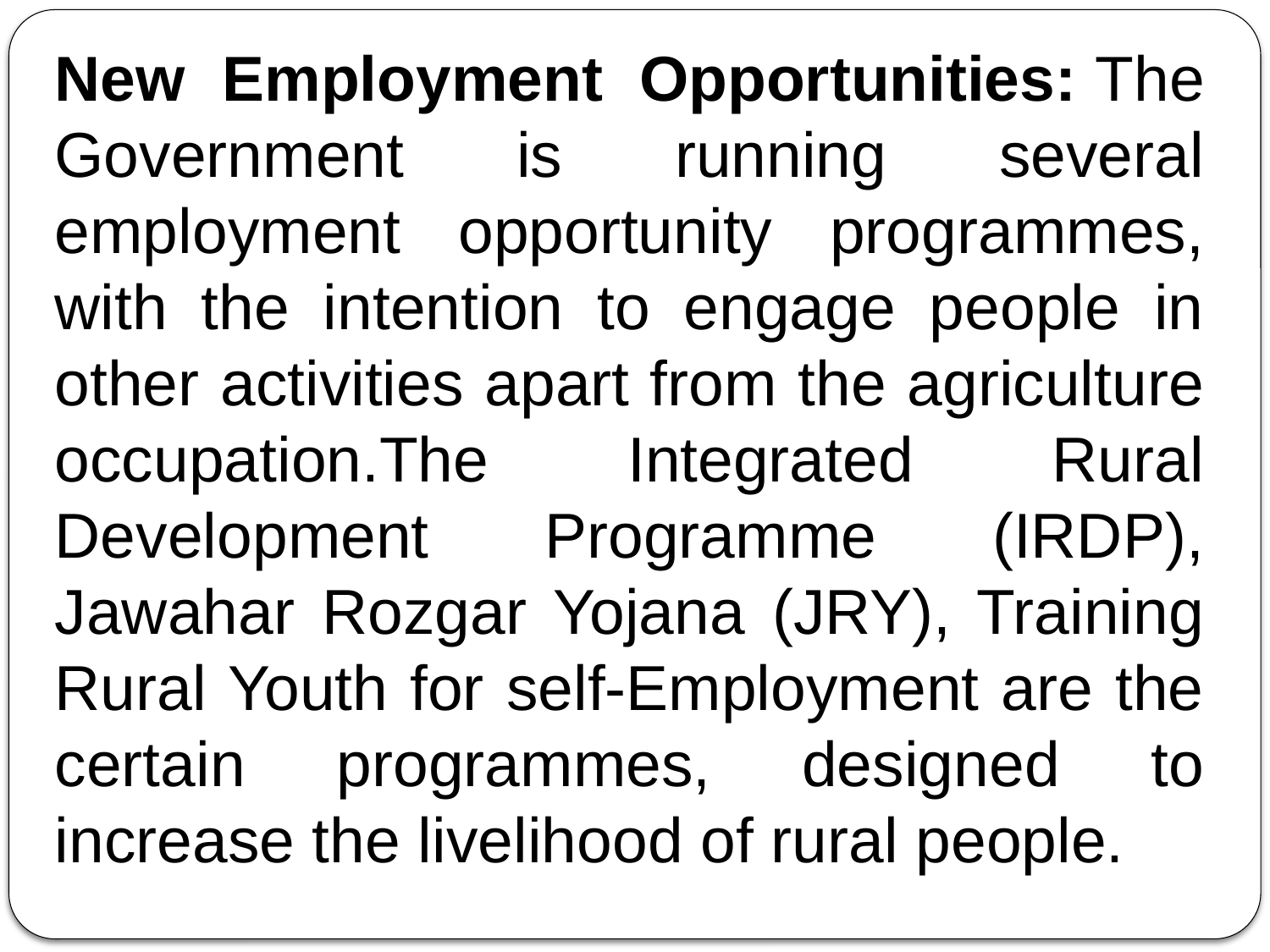

New Employment Opportunities: The Government is running several employment opportunity programmes, with the intention to engage people in other activities apart from the agriculture occupation.The Integrated Rural Development Programme (IRDP), Jawahar Rozgar Yojana (JRY), Training Rural Youth for self-Employment are the certain programmes, designed to increase the livelihood of rural people.